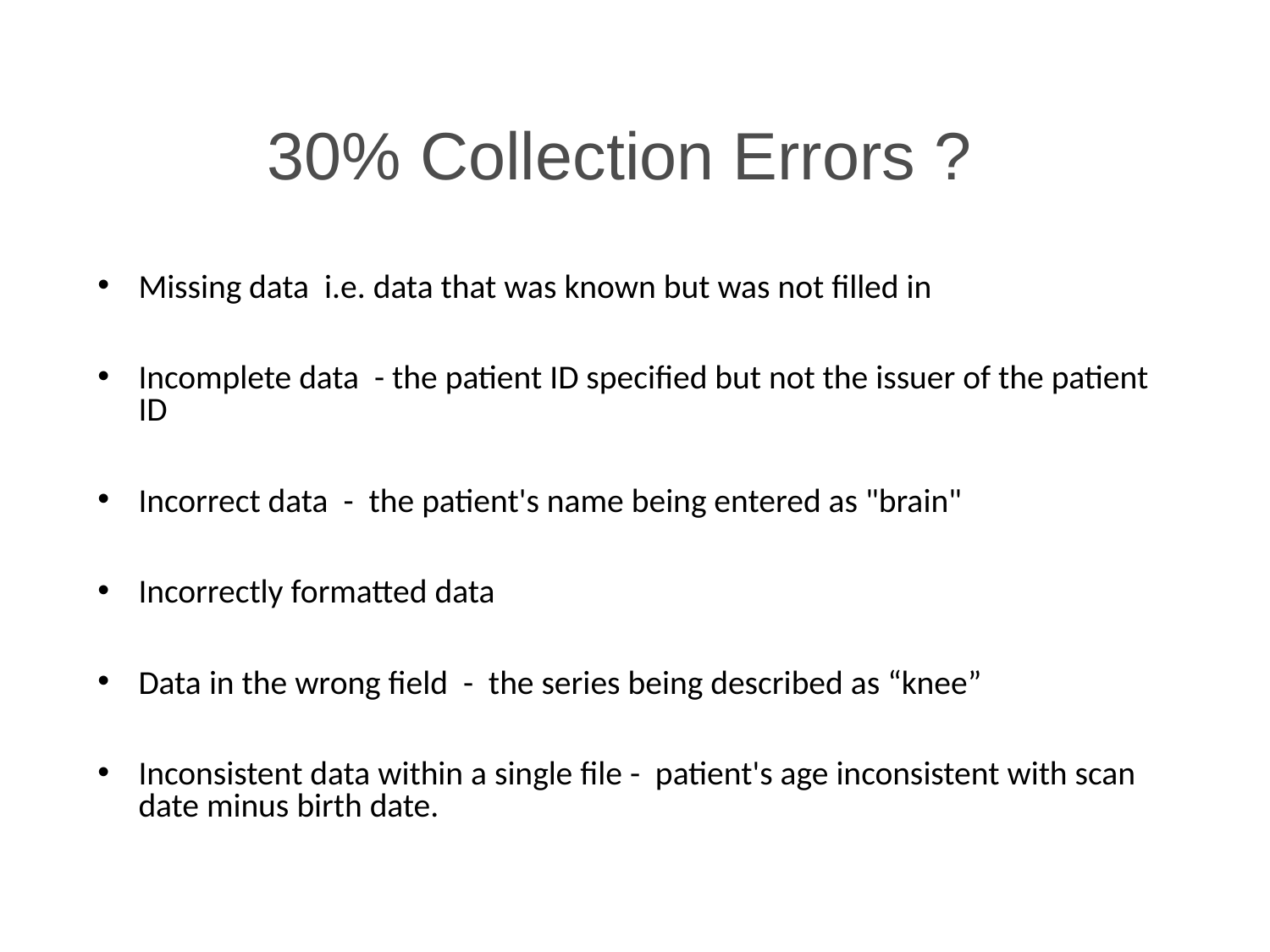

#
30% Collection Errors ?
Missing data  i.e. data that was known but was not filled in

Incomplete data  - the patient ID specified but not the issuer of the patient ID

Incorrect data  -  the patient's name being entered as "brain"

Incorrectly formatted data

Data in the wrong field  -  the series being described as “knee”

Inconsistent data within a single file -  patient's age inconsistent with scan date minus birth date.